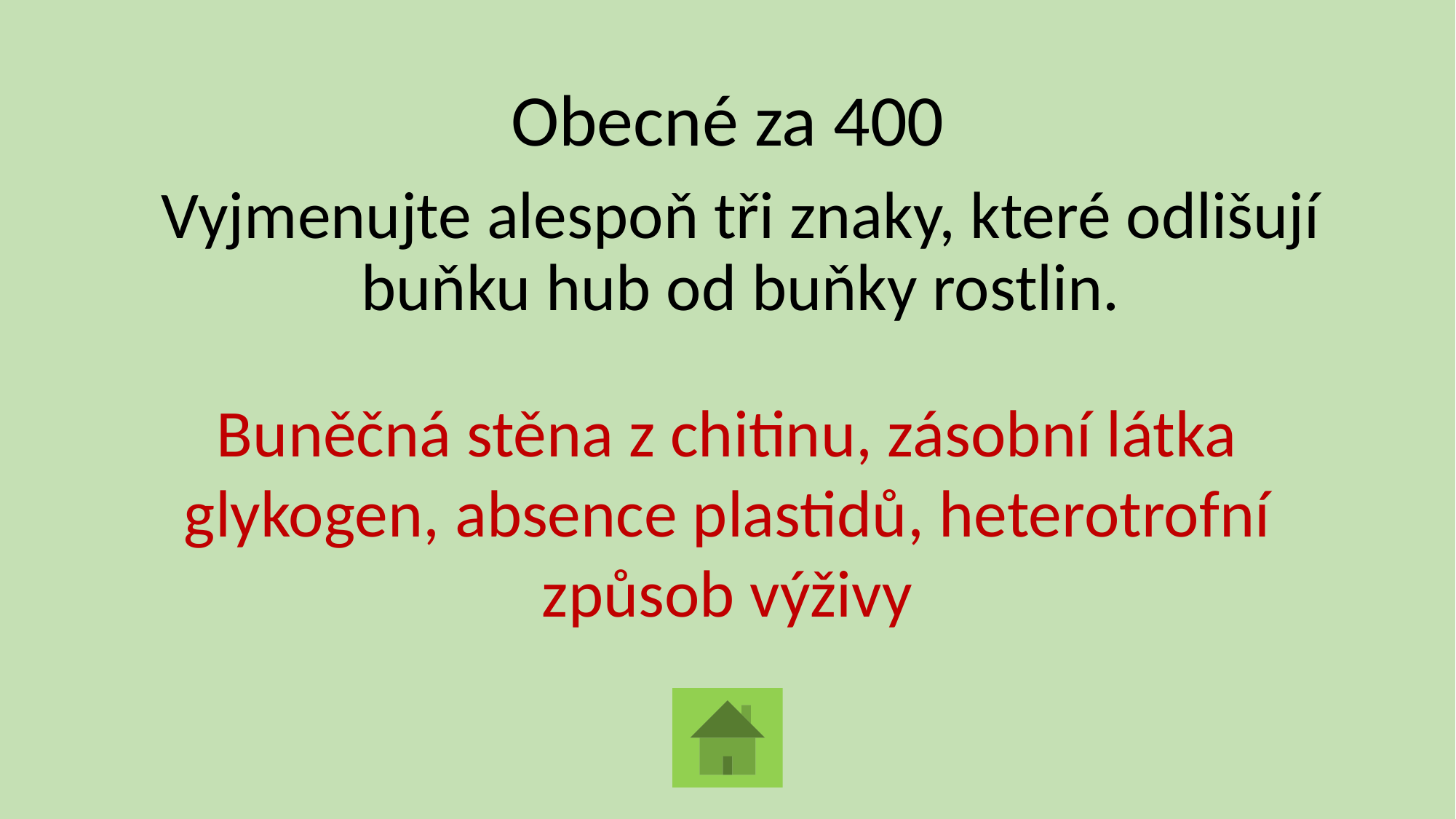

# Obecné za 400
Vyjmenujte alespoň tři znaky, které odlišují buňku hub od buňky rostlin.
Buněčná stěna z chitinu, zásobní látka glykogen, absence plastidů, heterotrofní způsob výživy